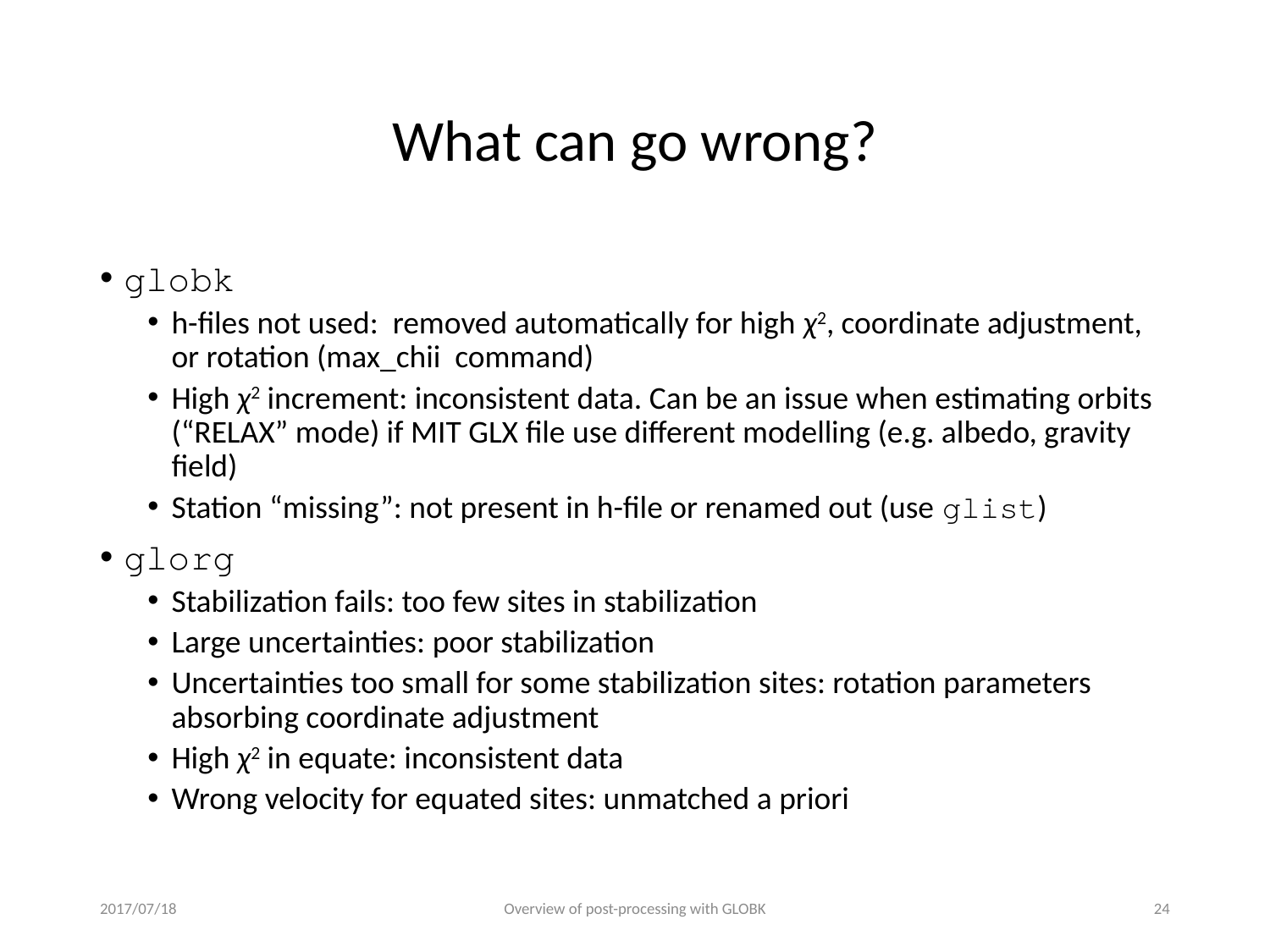

# What can go wrong?
globk
h-files not used:  removed automatically for high χ2, coordinate adjustment, or rotation (max_chii  command)‏
High χ2 increment: inconsistent data. Can be an issue when estimating orbits (“RELAX” mode) if MIT GLX file use different modelling (e.g. albedo, gravity field)
Station “missing”: not present in h-file or renamed out (use glist)‏
glorg
Stabilization fails: too few sites in stabilization
Large uncertainties: poor stabilization
Uncertainties too small for some stabilization sites: rotation parameters absorbing coordinate adjustment
High χ2 in equate: inconsistent data
Wrong velocity for equated sites: unmatched a priori
2017/07/18
Overview of post-processing with GLOBK
24